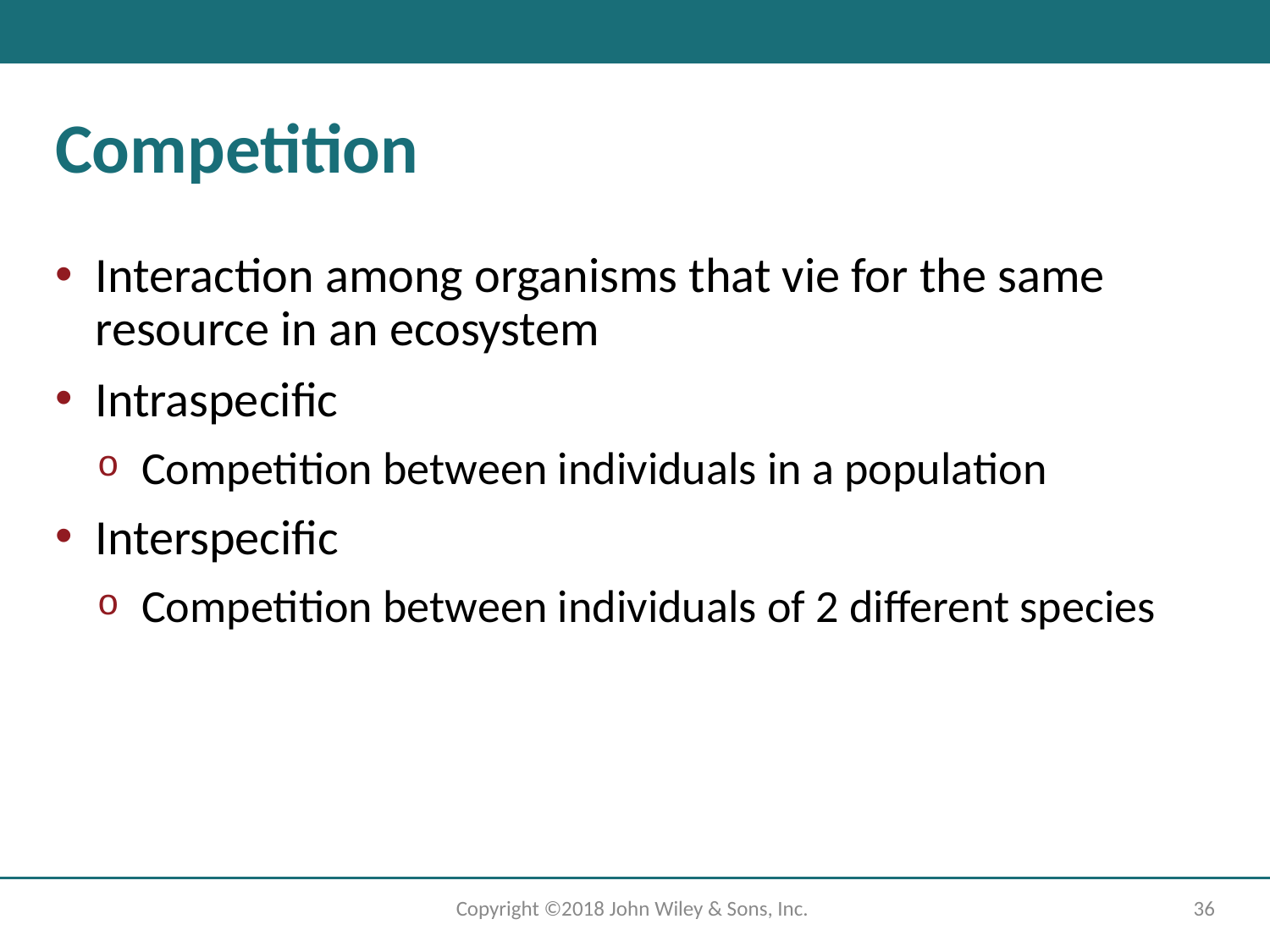

# Competition
Interaction among organisms that vie for the same resource in an ecosystem
Intraspecific
Competition between individuals in a population
Interspecific
Competition between individuals of 2 different species
Copyright ©2018 John Wiley & Sons, Inc.
36